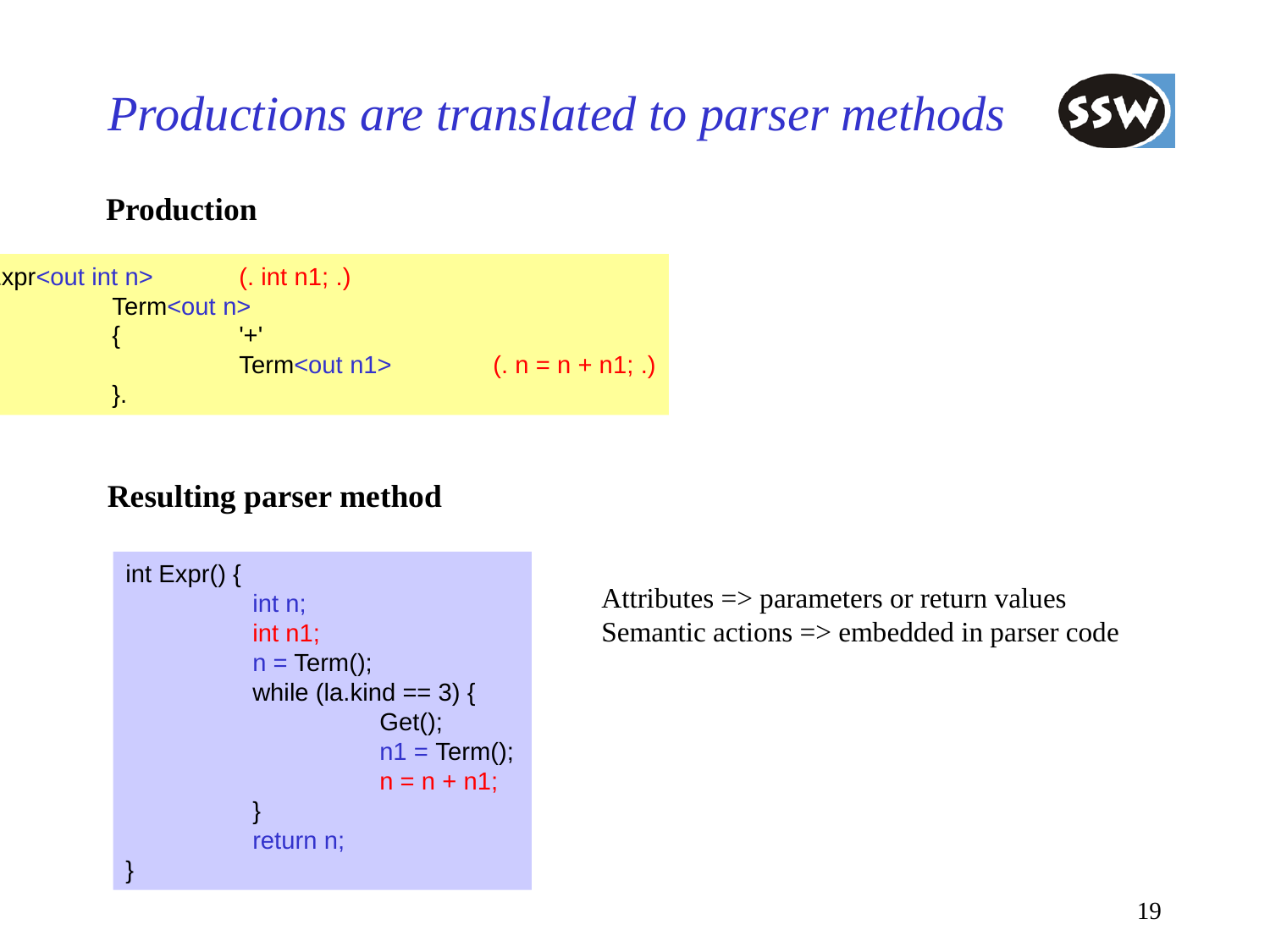

# Productions are translated to parser methods
Production
Expr<out int n>	(. int n1; .)
=	Term<out n>
	{	'+'
		Term<out n1>	(. n = n + n1; .)
	}.
Resulting parser method
int Expr() {
	int n;
	int n1;
	n = Term();
	while (la.kind == 3) {
		Get();
		n1 = Term();
		n = n + n1;
	}
	return n;
}
Attributes => parameters or return values
Semantic actions => embedded in parser code
19